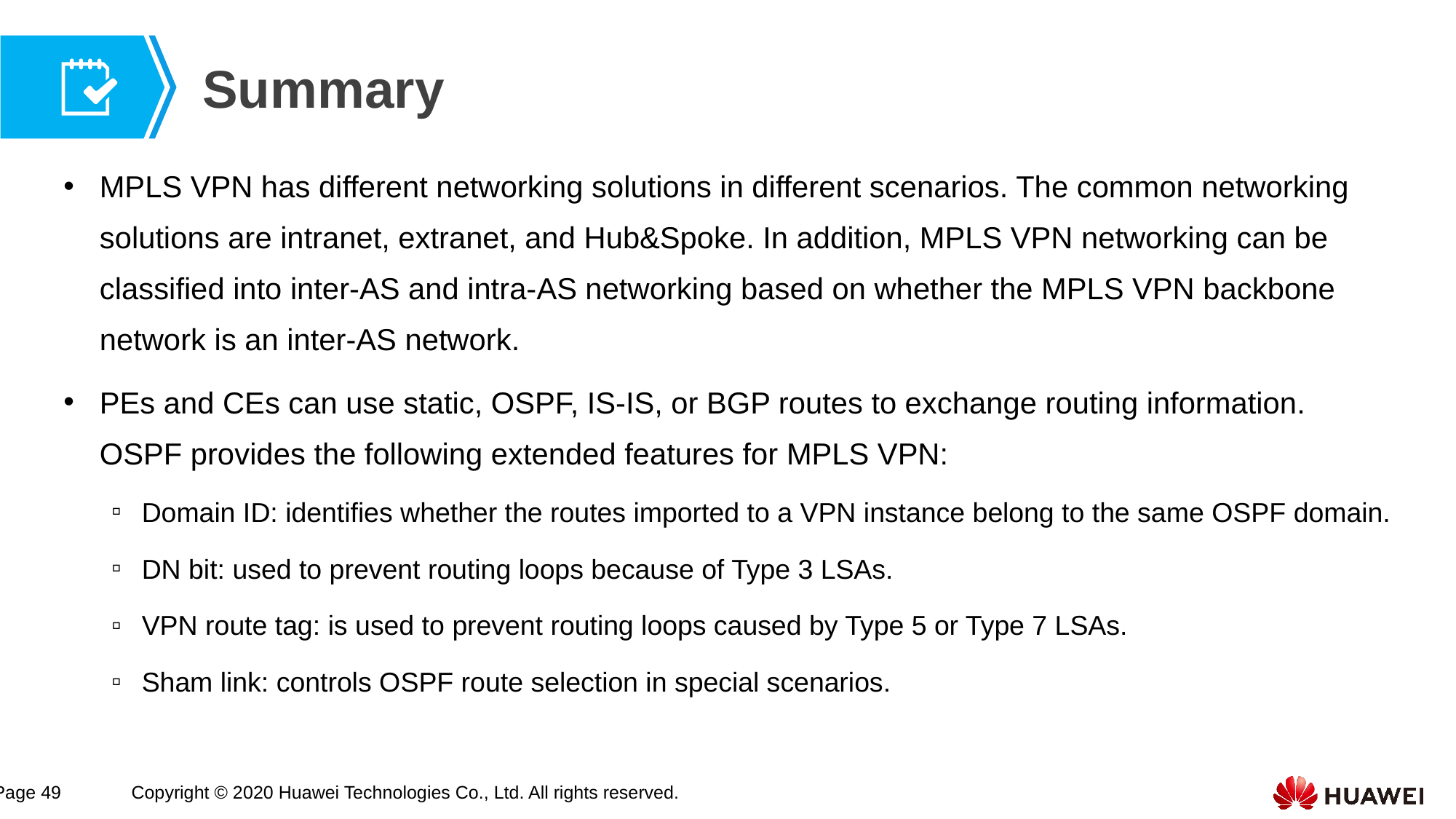

MPLS VPN has different networking solutions in different scenarios. The common networking solutions are intranet, extranet, and Hub&Spoke. In addition, MPLS VPN networking can be classified into inter-AS and intra-AS networking based on whether the MPLS VPN backbone network is an inter-AS network.
PEs and CEs can use static, OSPF, IS-IS, or BGP routes to exchange routing information. OSPF provides the following extended features for MPLS VPN:
Domain ID: identifies whether the routes imported to a VPN instance belong to the same OSPF domain.
DN bit: used to prevent routing loops because of Type 3 LSAs.
VPN route tag: is used to prevent routing loops caused by Type 5 or Type 7 LSAs.
Sham link: controls OSPF route selection in special scenarios.